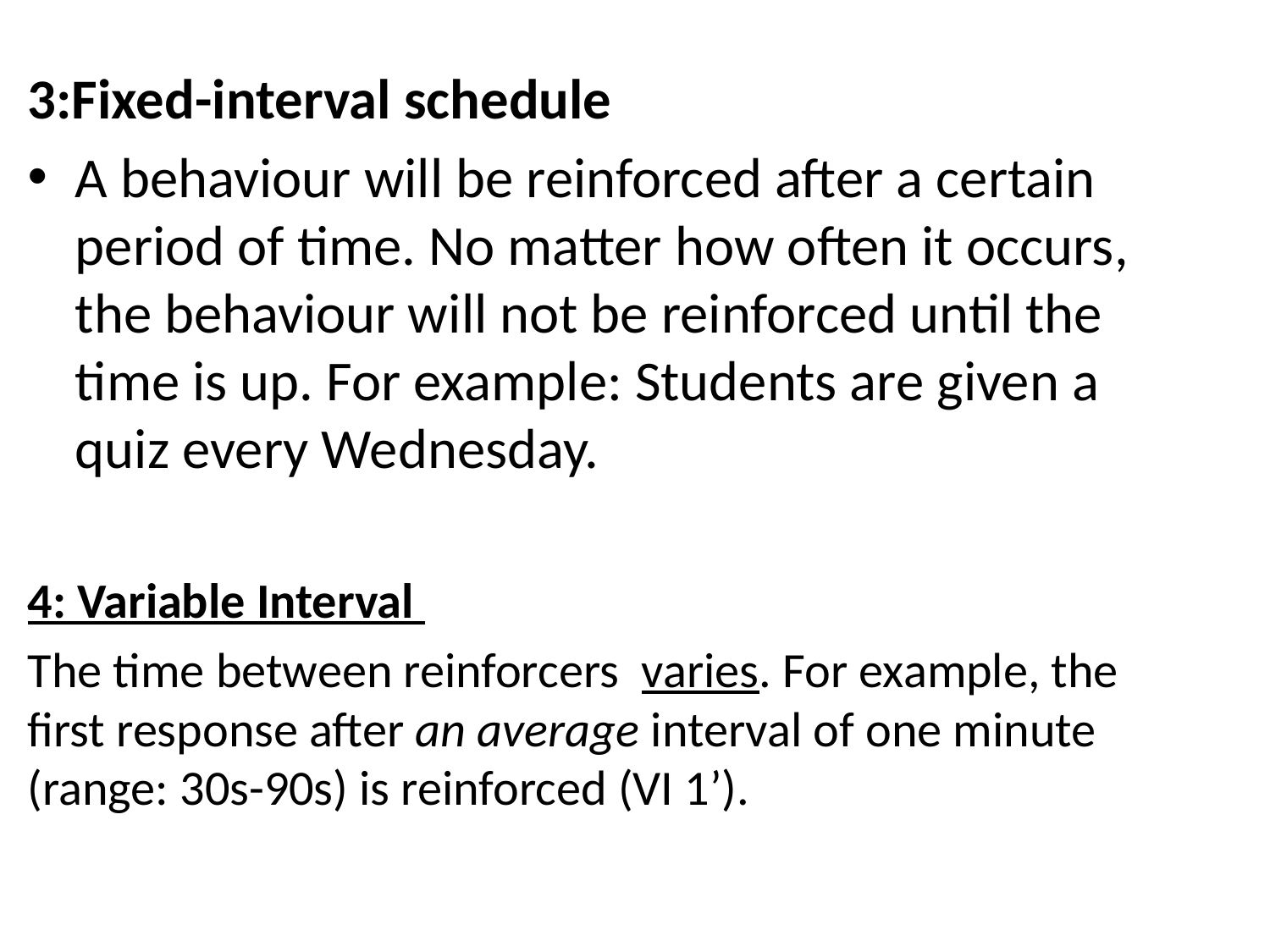

3:Fixed-interval schedule
A behaviour will be reinforced after a certain period of time. No matter how often it occurs, the behaviour will not be reinforced until the time is up. For example: Students are given a quiz every Wednesday.

4: Variable Interval
The time between reinforcers  varies. For example, the first response after an average interval of one minute (range: 30s-90s) is reinforced (VI 1’).